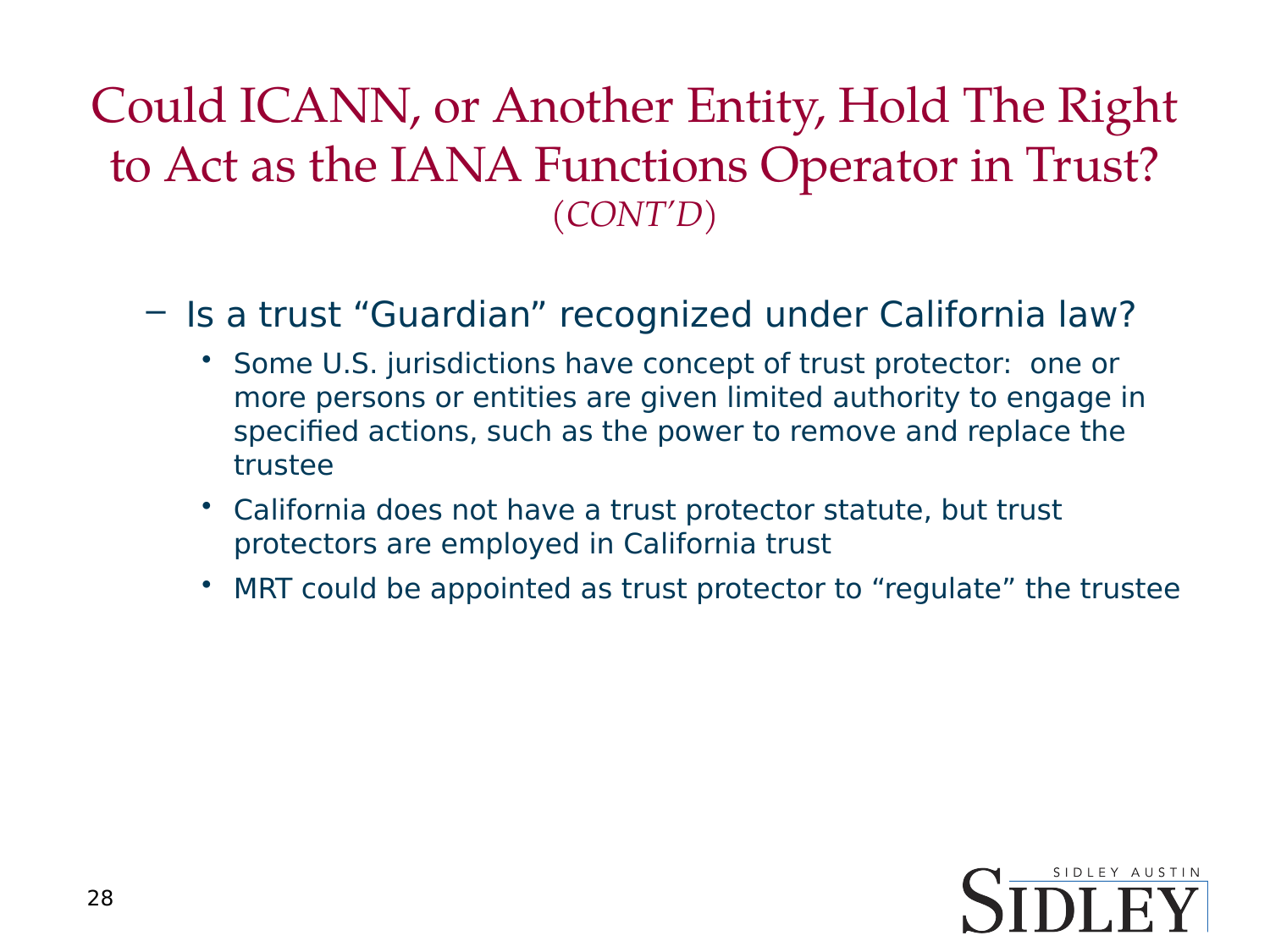

# Could ICANN, or Another Entity, Hold The Right to Act as the IANA Functions Operator in Trust? (CONT’D)
Is a trust “Guardian” recognized under California law?
Some U.S. jurisdictions have concept of trust protector:  one or more persons or entities are given limited authority to engage in specified actions, such as the power to remove and replace the trustee
California does not have a trust protector statute, but trust protectors are employed in California trust
MRT could be appointed as trust protector to “regulate” the trustee

28